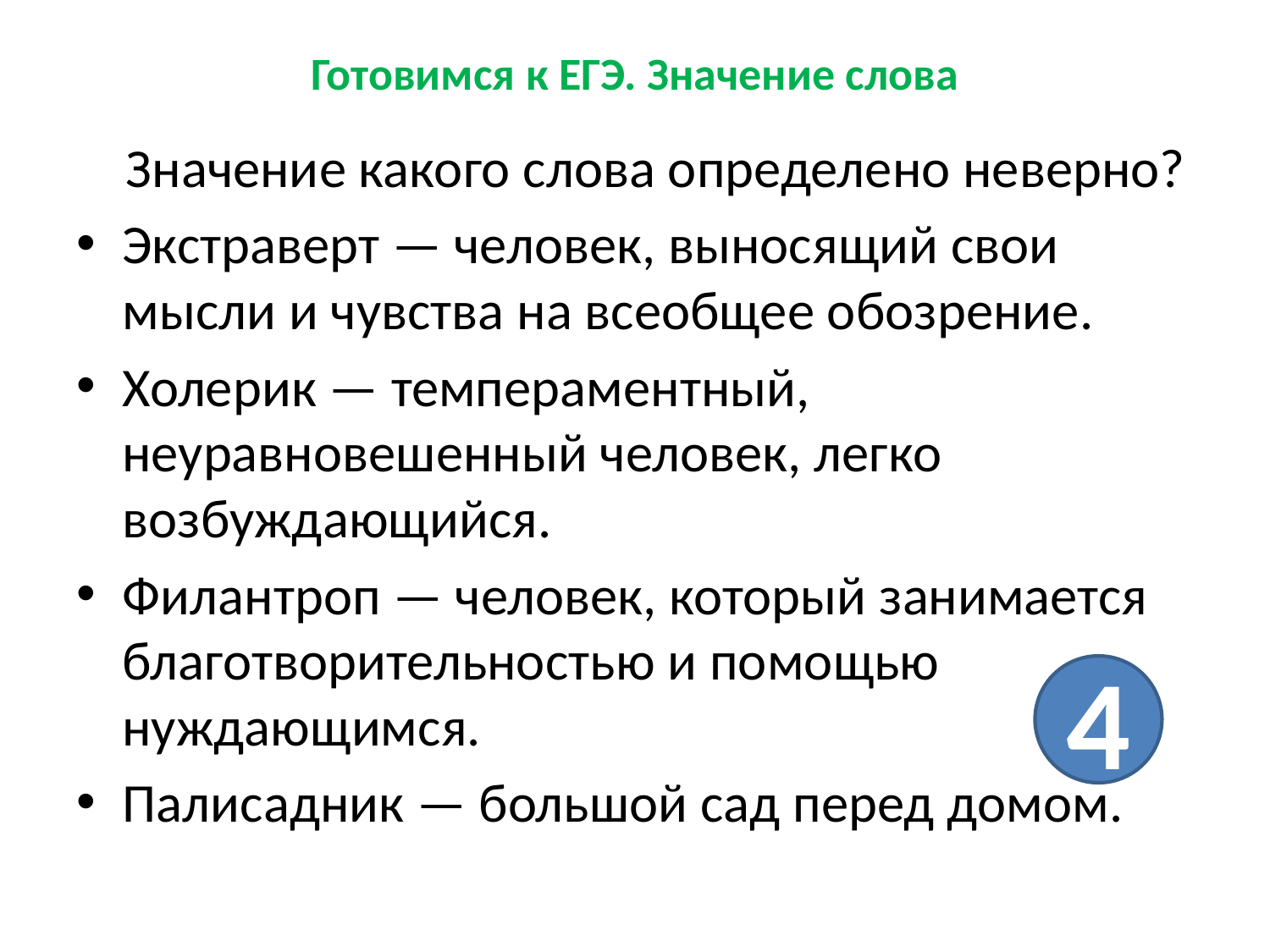

# Готовимся к ЕГЭ. Значение слова
    Значение какого слова определено неверно?
Экстраверт — человек, выносящий свои мысли и чувства на всеобщее обозрение.
Холерик — темпераментный, неуравновешенный человек, легко возбуждающийся.
Филантроп — человек, который занимается благотворительностью и помощью нуждающимся.
Палисадник — большой сад перед домом.
4